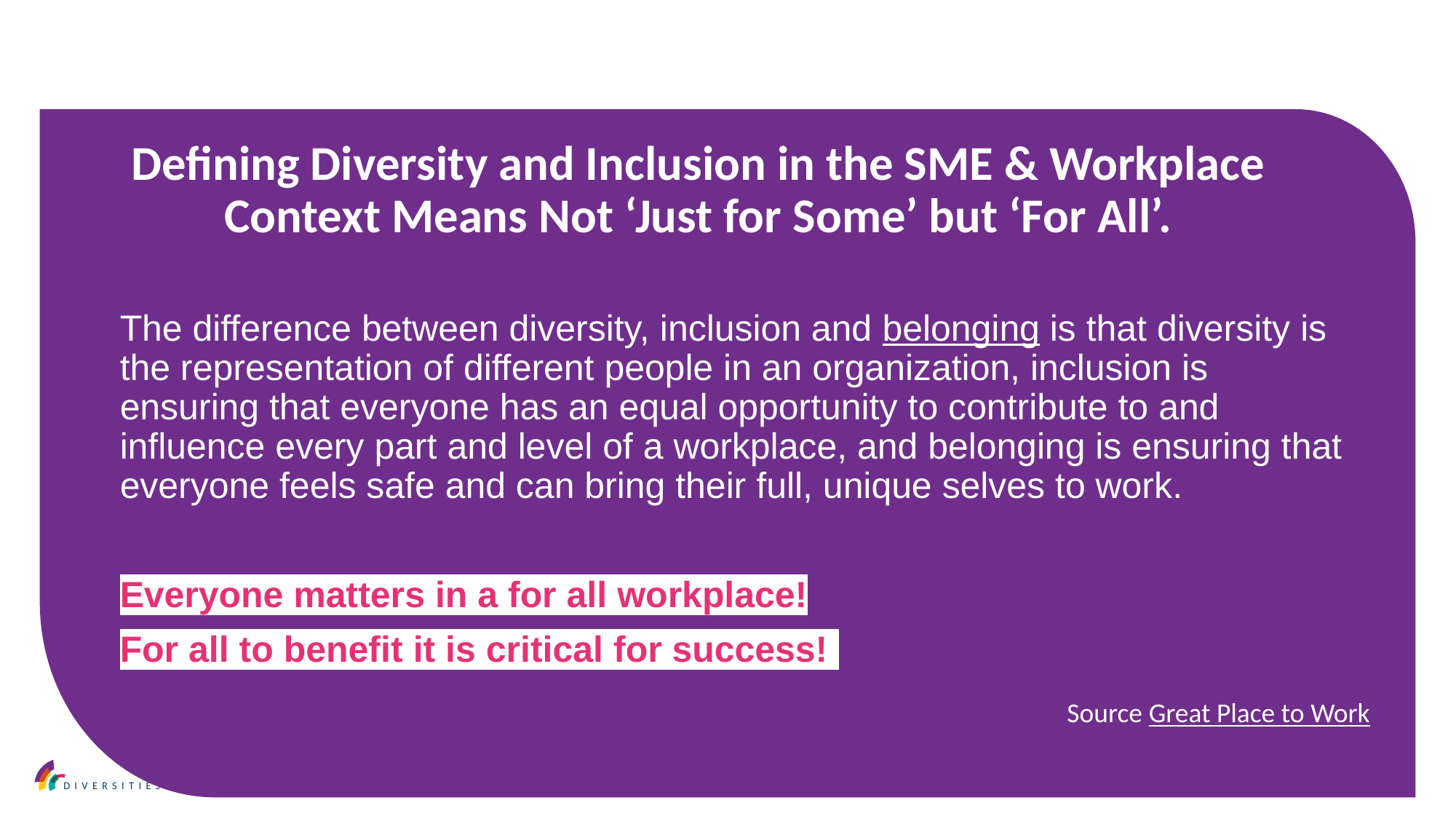

Defining Diversity and Inclusion in the SME & Workplace Context Means Not ‘Just for Some’ but ‘For All’.
The difference between diversity, inclusion and belonging is that diversity is the representation of different people in an organization, inclusion is ensuring that everyone has an equal opportunity to contribute to and influence every part and level of a workplace, and belonging is ensuring that everyone feels safe and can bring their full, unique selves to work.

Everyone matters in a for all workplace!
For all to benefit it is critical for success!

Source Great Place to Work